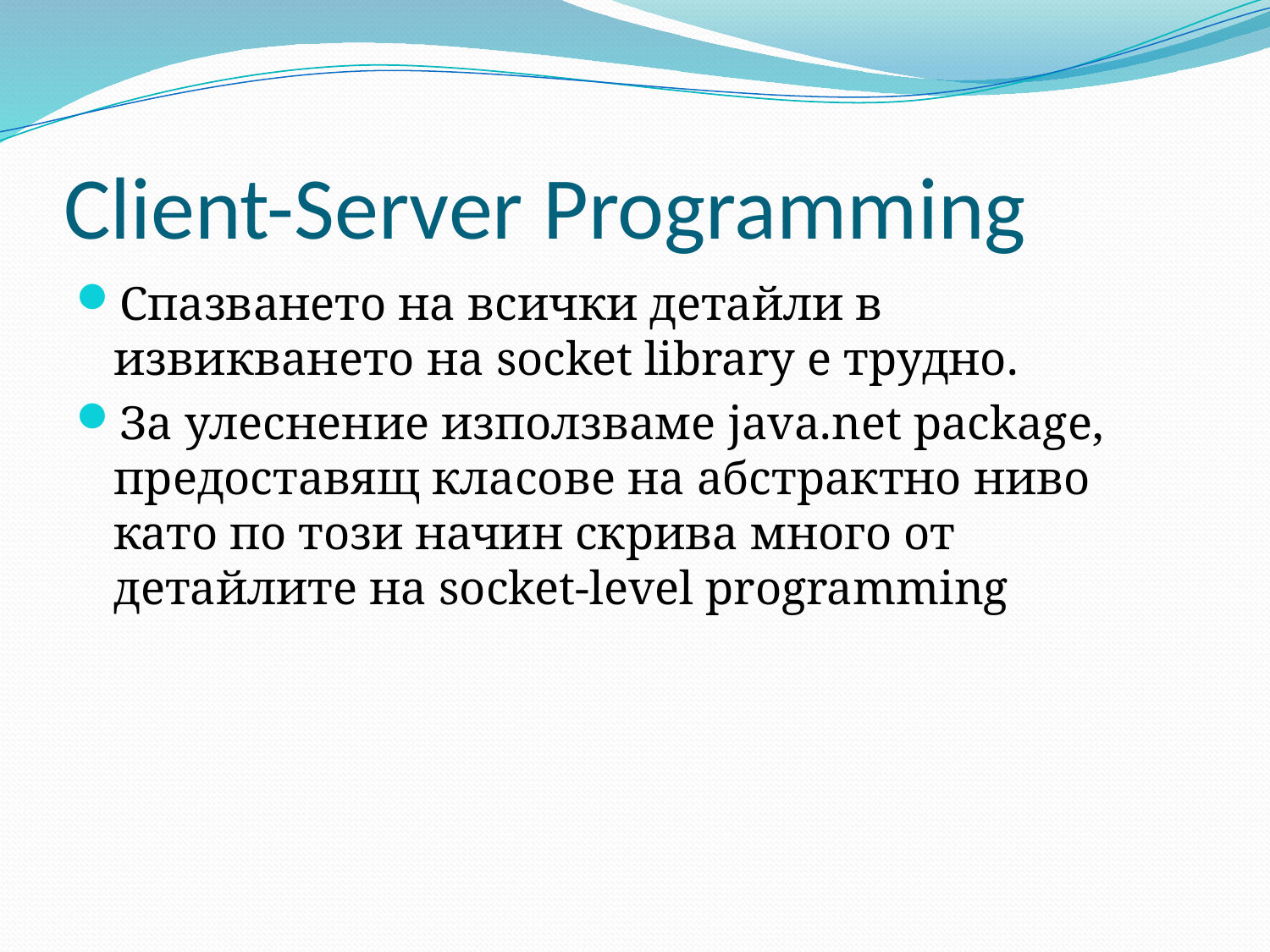

# Client-Server Programming
Спазването на всички детайли в извикването на socket library е трудно.
За улеснение използваме java.net package, предоставящ класове на абстрактно ниво като по този начин скрива много от детайлите на socket-level programming